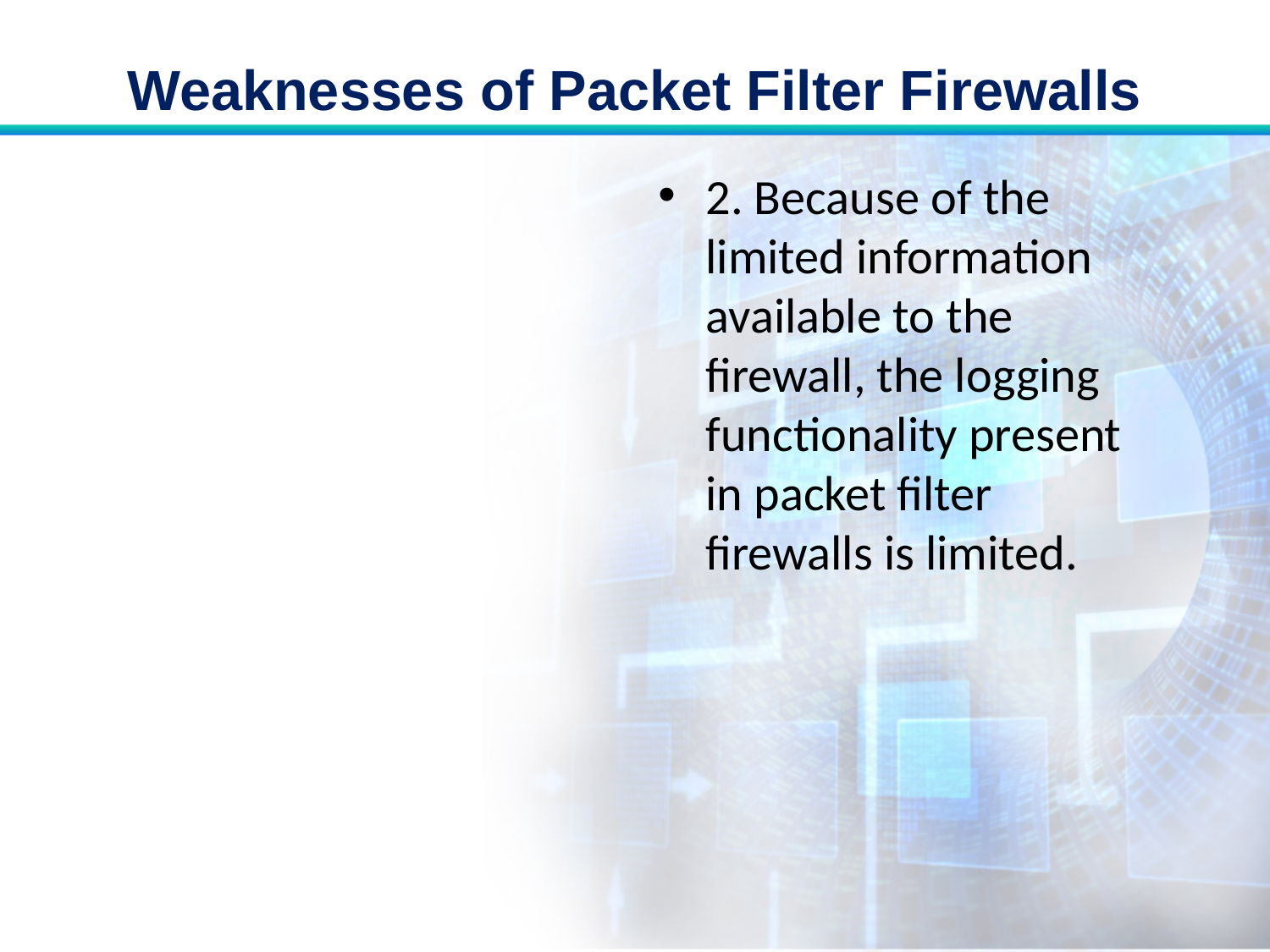

# Weaknesses of Packet Filter Firewalls
2. Because of the limited information available to the firewall, the logging functionality present in packet filter firewalls is limited.